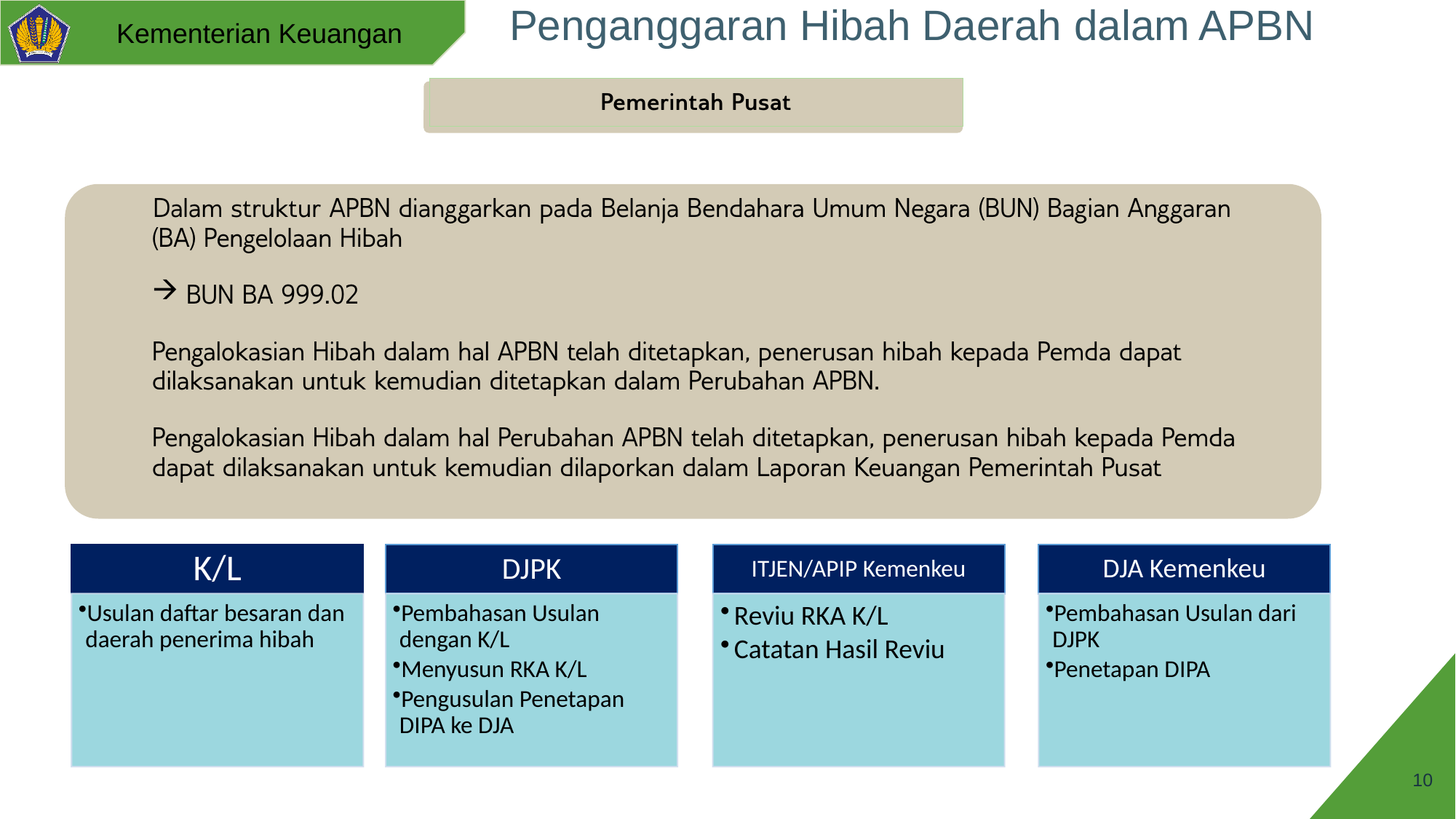

# Penganggaran Hibah Daerah dalam APBN

Pemerintah Pusat

Dalam struktur APBN dianggarkan pada Belanja Bendahara Umum Negara (BUN) Bagian Anggaran (BA) Pengelolaan Hibah
BUN BA 999.02
Pengalokasian Hibah dalam hal APBN telah ditetapkan, penerusan hibah kepada Pemda dapat dilaksanakan untuk kemudian ditetapkan dalam Perubahan APBN.
Pengalokasian Hibah dalam hal Perubahan APBN telah ditetapkan, penerusan hibah kepada Pemda dapat dilaksanakan untuk kemudian dilaporkan dalam Laporan Keuangan Pemerintah Pusat

K/L

DJA Kemenkeu

ITJEN/APIP Kemenkeu

DJPK

Usulan daftar besaran dan daerah penerima hibah

Pembahasan Usulan dari DJPK
Penetapan DIPA

Reviu RKA K/L
Catatan Hasil Reviu

Pembahasan Usulan dengan K/L
Menyusun RKA K/L
Pengusulan Penetapan DIPA ke DJA